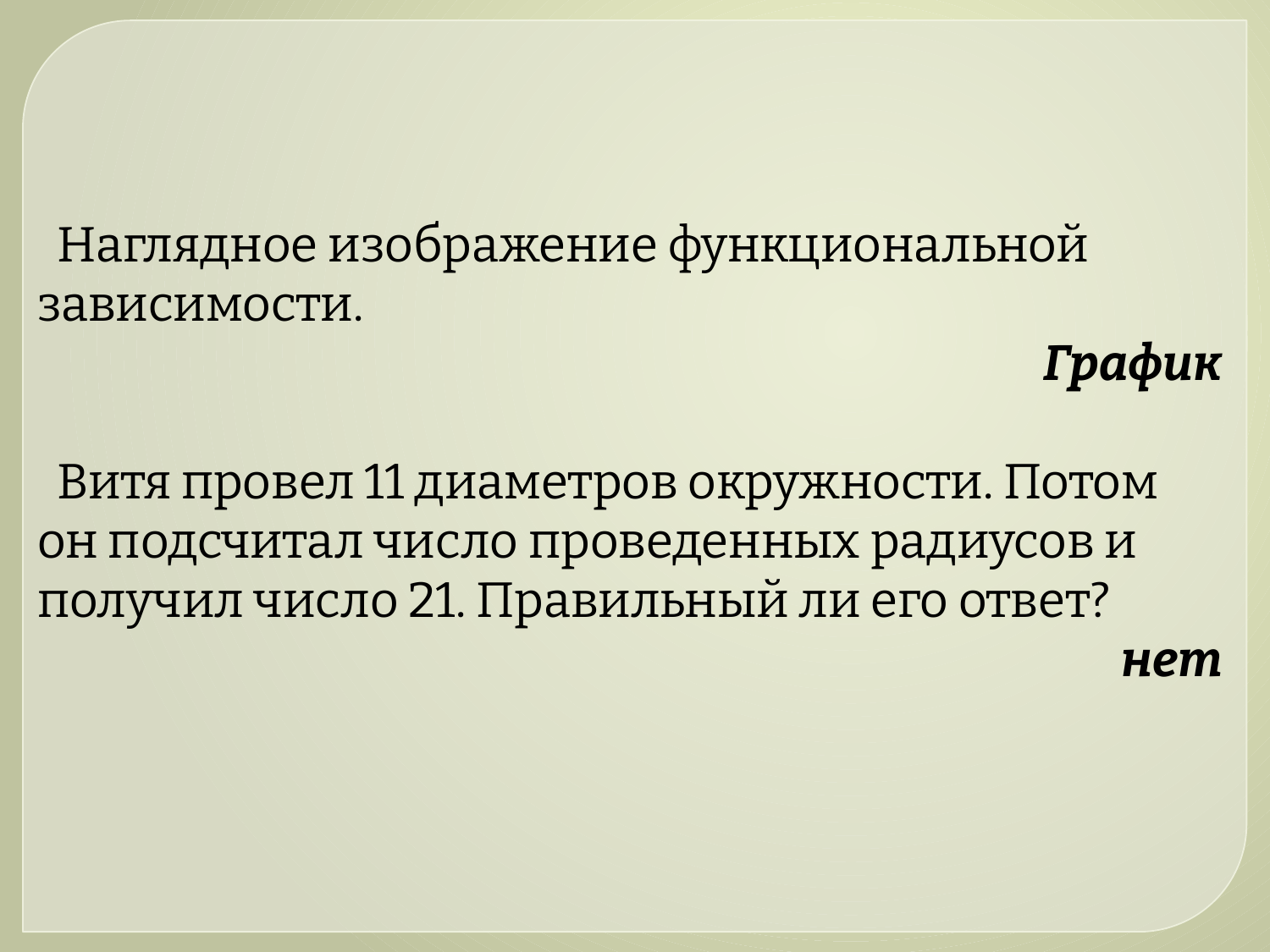

Наглядное изображение функциональной зависимости.
График

  Витя провел 11 диаметров окружности. Потом он подсчитал число проведенных радиусов и получил число 21. Правильный ли его ответ?
нет